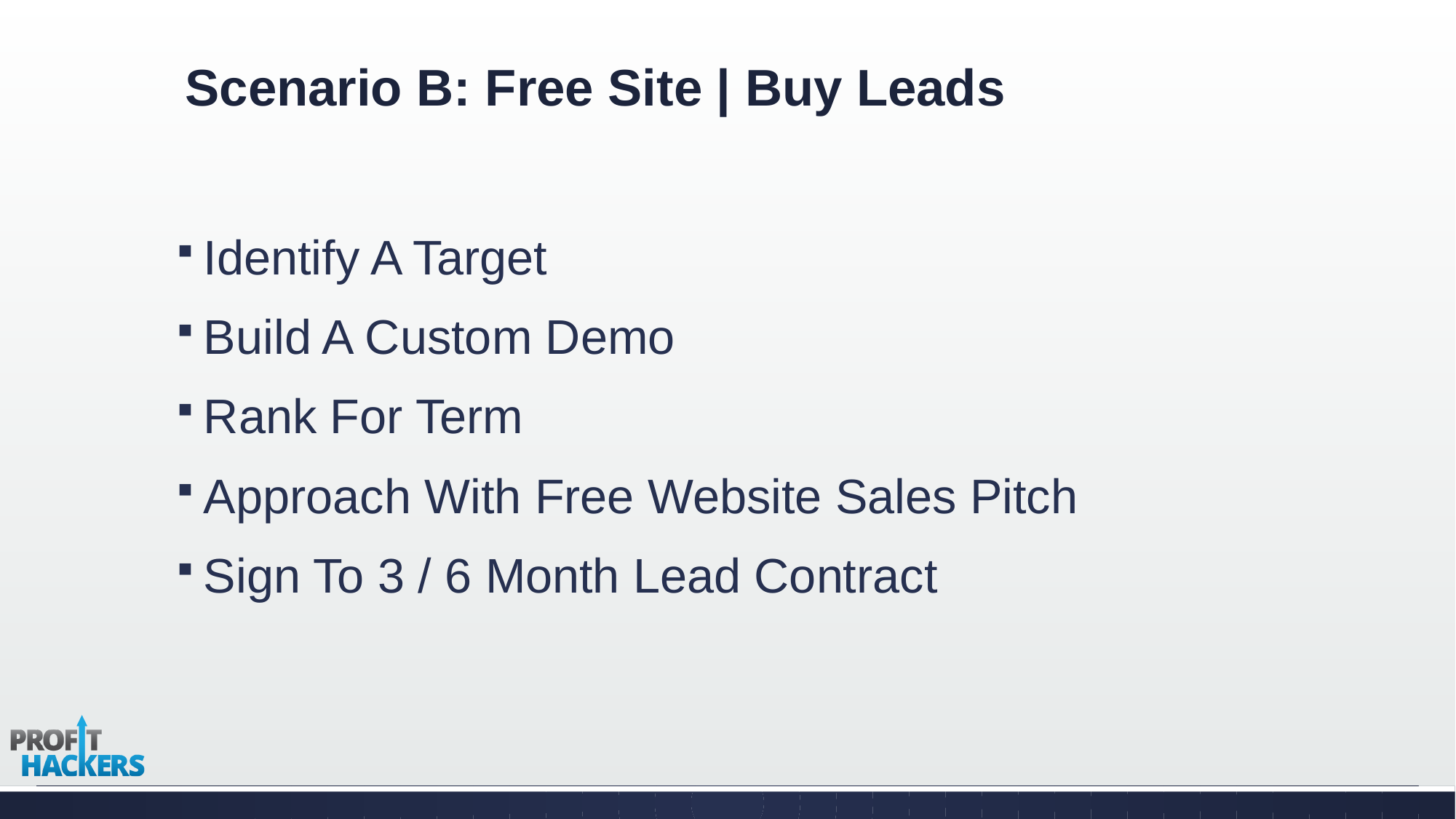

# Scenario B: Free Site | Buy Leads
Identify A Target
Build A Custom Demo
Rank For Term
Approach With Free Website Sales Pitch
Sign To 3 / 6 Month Lead Contract